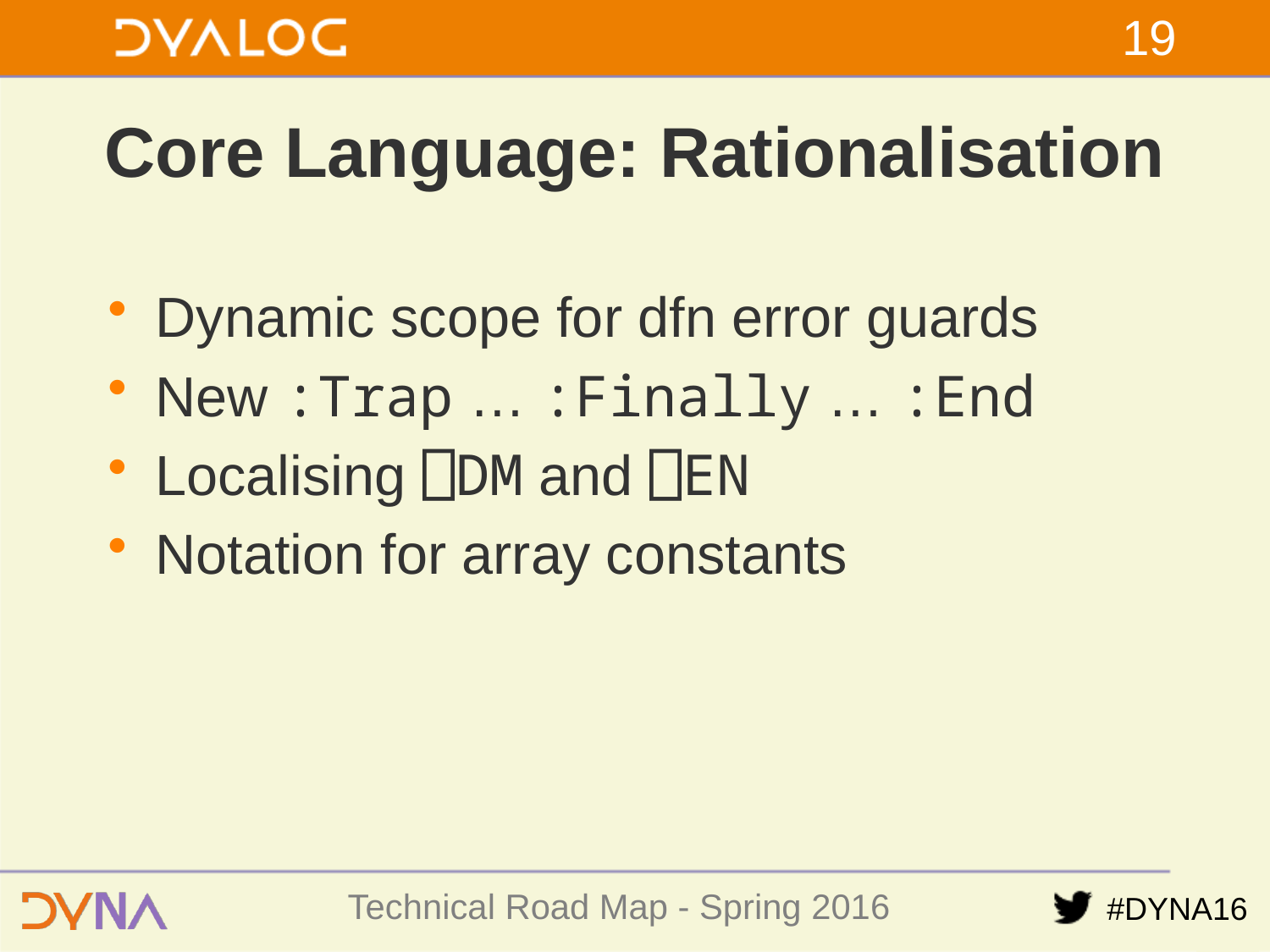

19
# Core Language: Rationalisation
Dynamic scope for dfn error guards
New :Trap … :Finally … :End
Localising ⎕DM and ⎕EN
Notation for array constants
Technical Road Map - Spring 2016